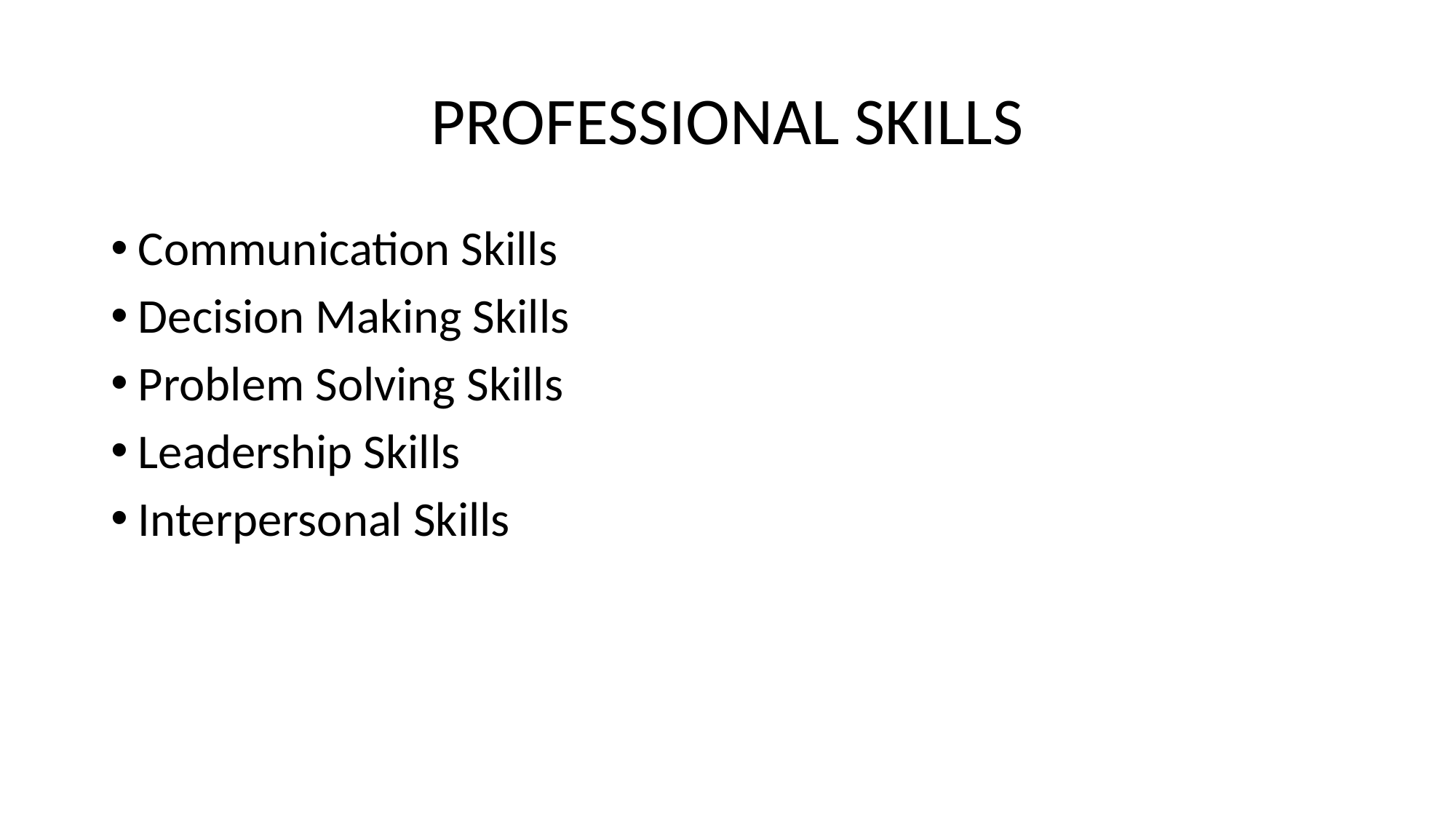

# PROFESSIONAL SKILLS
Communication Skills
Decision Making Skills
Problem Solving Skills
Leadership Skills
Interpersonal Skills